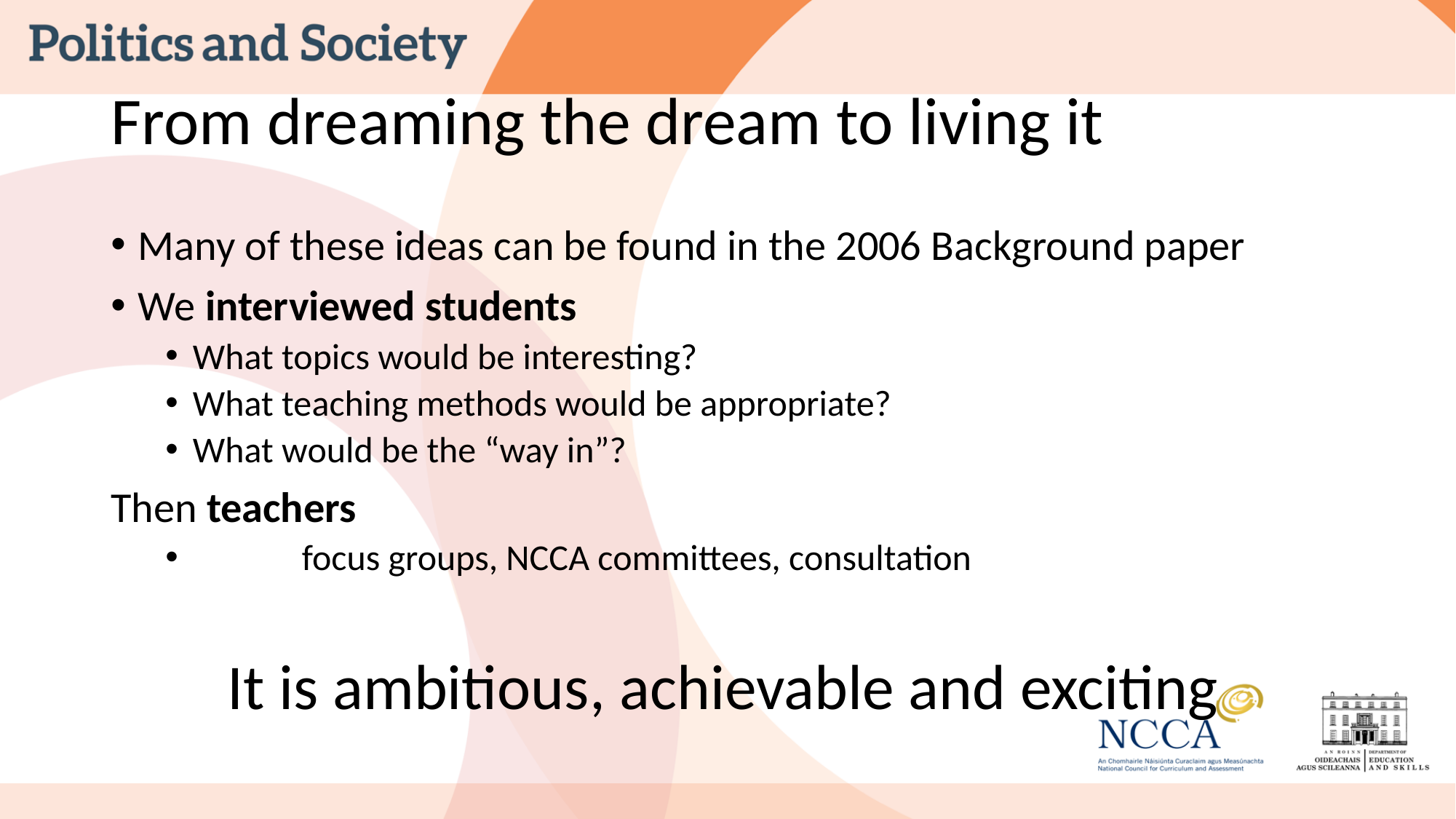

# From dreaming the dream to living it
Many of these ideas can be found in the 2006 Background paper
We interviewed students
What topics would be interesting?
What teaching methods would be appropriate?
What would be the “way in”?
Then teachers
	focus groups, NCCA committees, consultation

It is ambitious, achievable and exciting